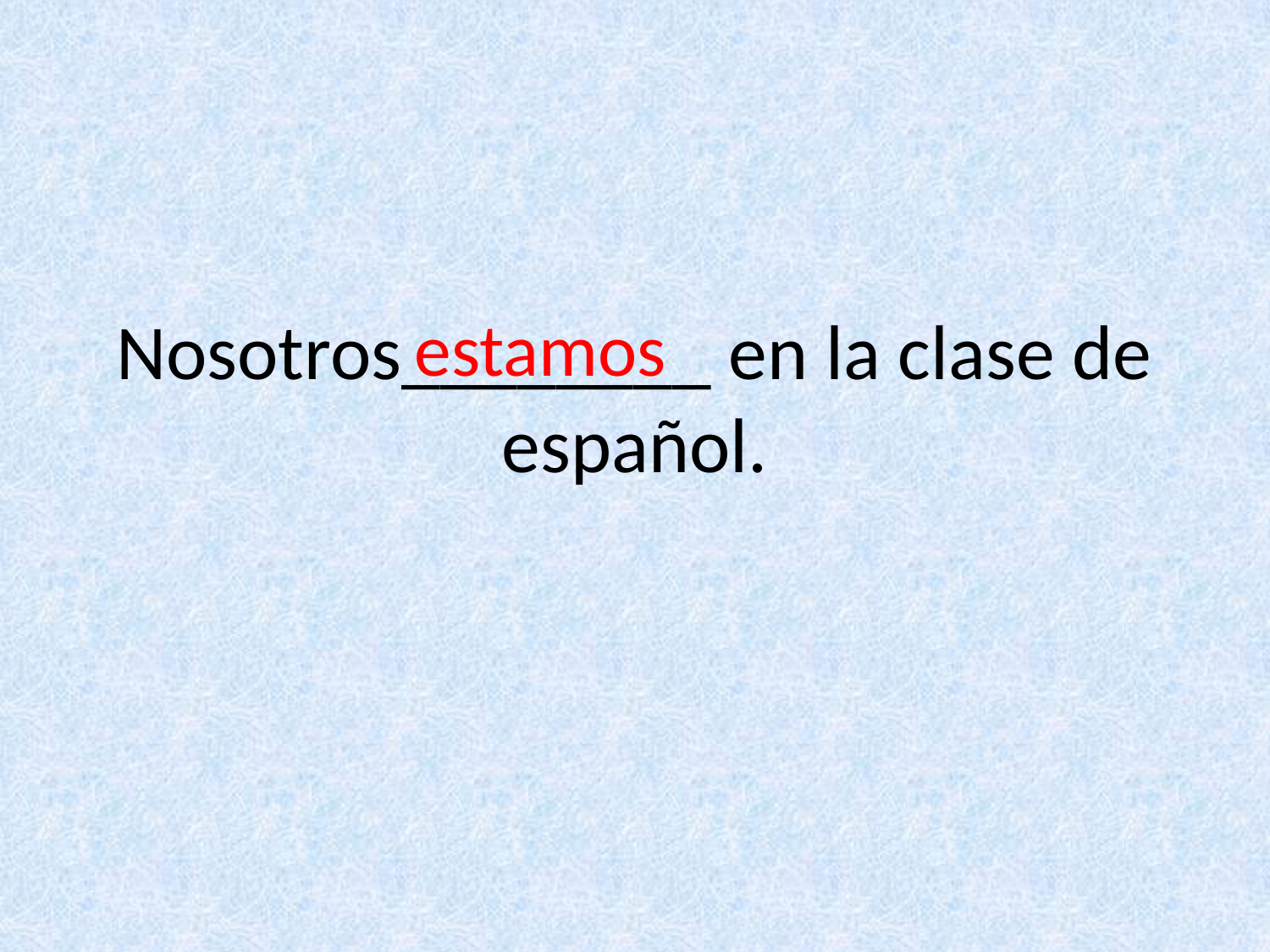

Nosotros________ en la clase de español.
estamos